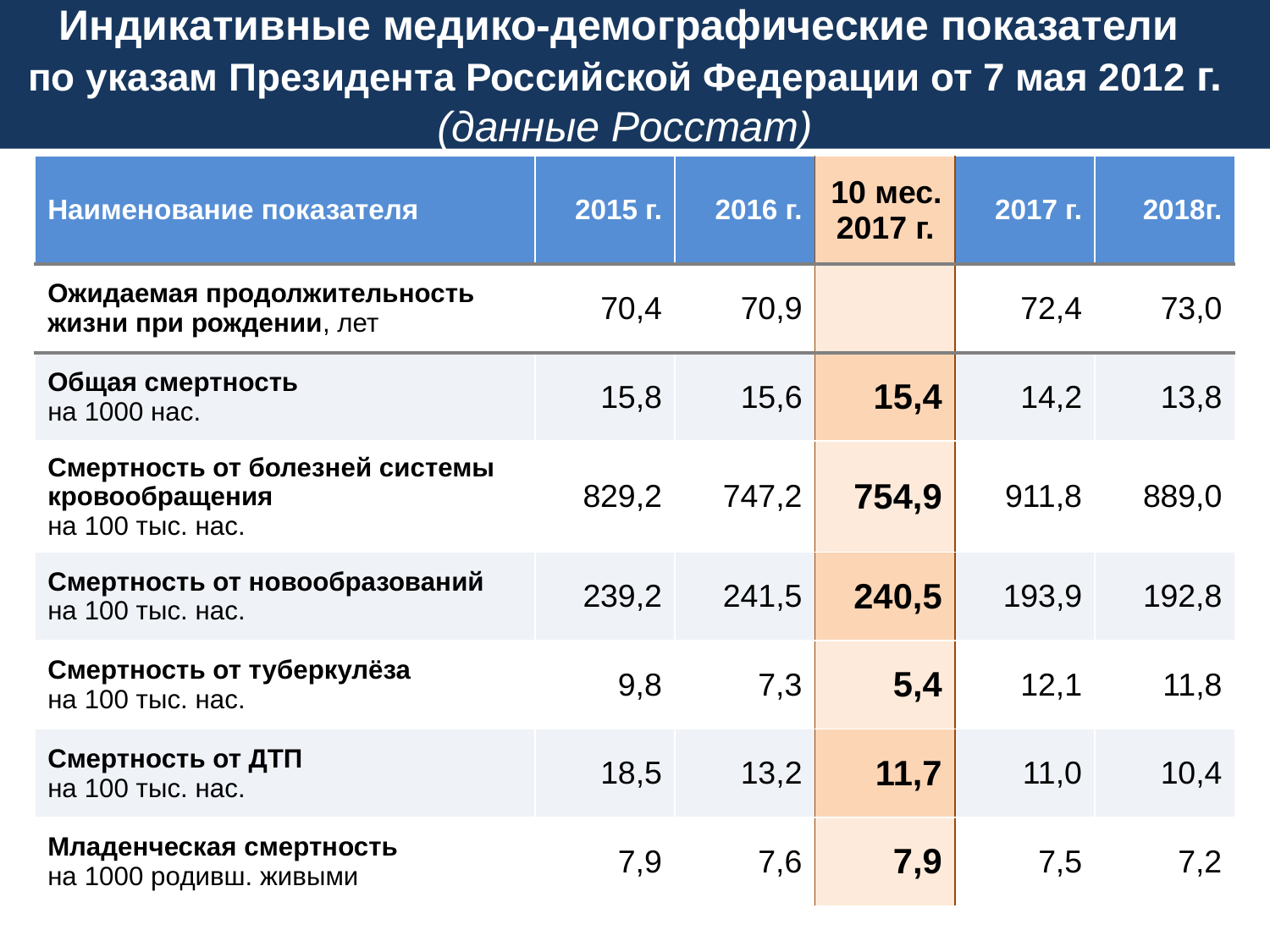

Индикативные медико-демографические показатели
по указам Президента Российской Федерации от 7 мая 2012 г. (данные Росстат)
| Наименование показателя | 2015 г. | 2016 г. | 10 мес. 2017 г. | 2017 г. | 2018г. |
| --- | --- | --- | --- | --- | --- |
| Ожидаемая продолжительность жизни при рождении, лет | 70,4 | 70,9 |  | 72,4 | 73,0 |
| Общая смертность на 1000 нас. | 15,8 | 15,6 | 15,4 | 14,2 | 13,8 |
| Смертность от болезней системы кровообращения на 100 тыс. нас. | 829,2 | 747,2 | 754,9 | 911,8 | 889,0 |
| Смертность от новообразований на 100 тыс. нас. | 239,2 | 241,5 | 240,5 | 193,9 | 192,8 |
| Смертность от туберкулёза на 100 тыс. нас. | 9,8 | 7,3 | 5,4 | 12,1 | 11,8 |
| Смертность от ДТП на 100 тыс. нас. | 18,5 | 13,2 | 11,7 | 11,0 | 10,4 |
| Младенческая смертность на 1000 родивш. живыми | 7,9 | 7,6 | 7,9 | 7,5 | 7,2 |